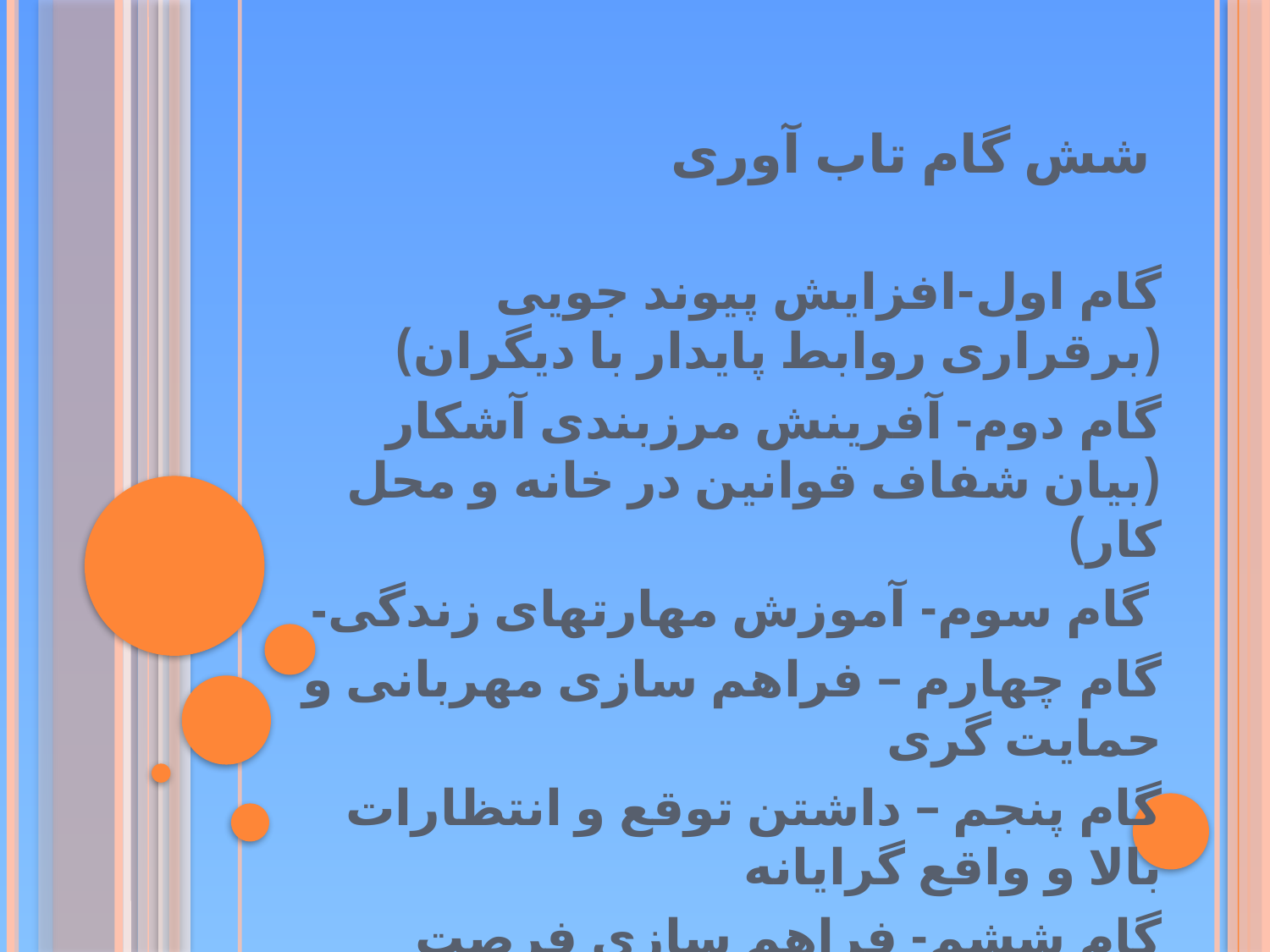

# شش گام تاب آوری
گام اول-افزایش پیوند جویی (برقراری روابط پایدار با دیگران)
گام دوم- آفرینش مرزبندی آشکار (بیان شفاف قوانین در خانه و محل کار)
-گام سوم- آموزش مهارتهای زندگی
گام چهارم – فراهم سازی مهربانی و حمایت گری
گام پنجم – داشتن توقع و انتظارات بالا و واقع گرایانه
گام ششم- فراهم سازی فرصت مشارکت معنامند